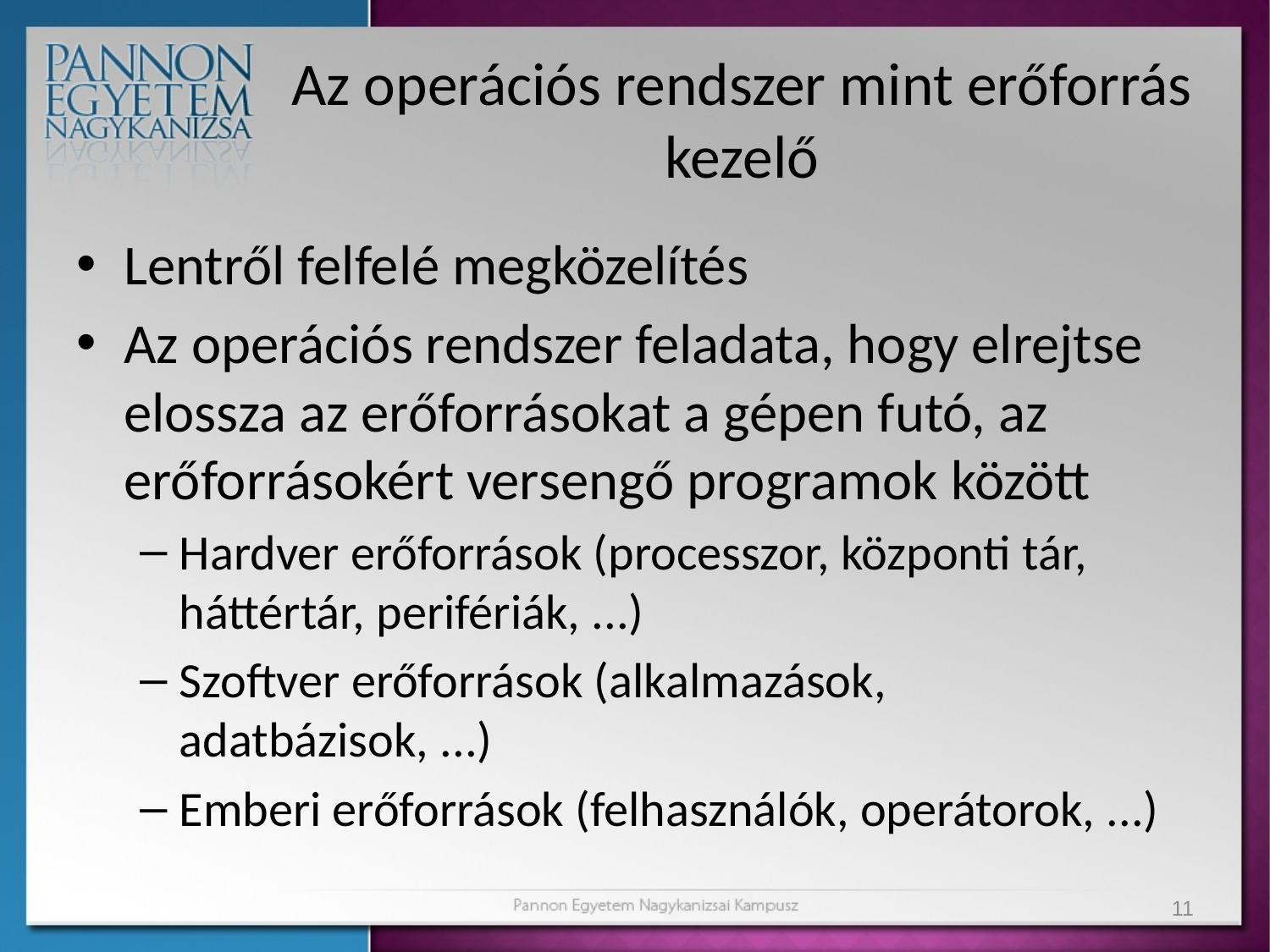

# Az operációs rendszer mint erőforrás kezelő
Lentről felfelé megközelítés
Az operációs rendszer feladata, hogy elrejtse elossza az erőforrásokat a gépen futó, az erőforrásokért versengő programok között
Hardver erőforrások (processzor, központi tár, háttértár, perifériák, ...)
Szoftver erőforrások (alkalmazások, adatbázisok, ...)
Emberi erőforrások (felhasználók, operátorok, ...)
11